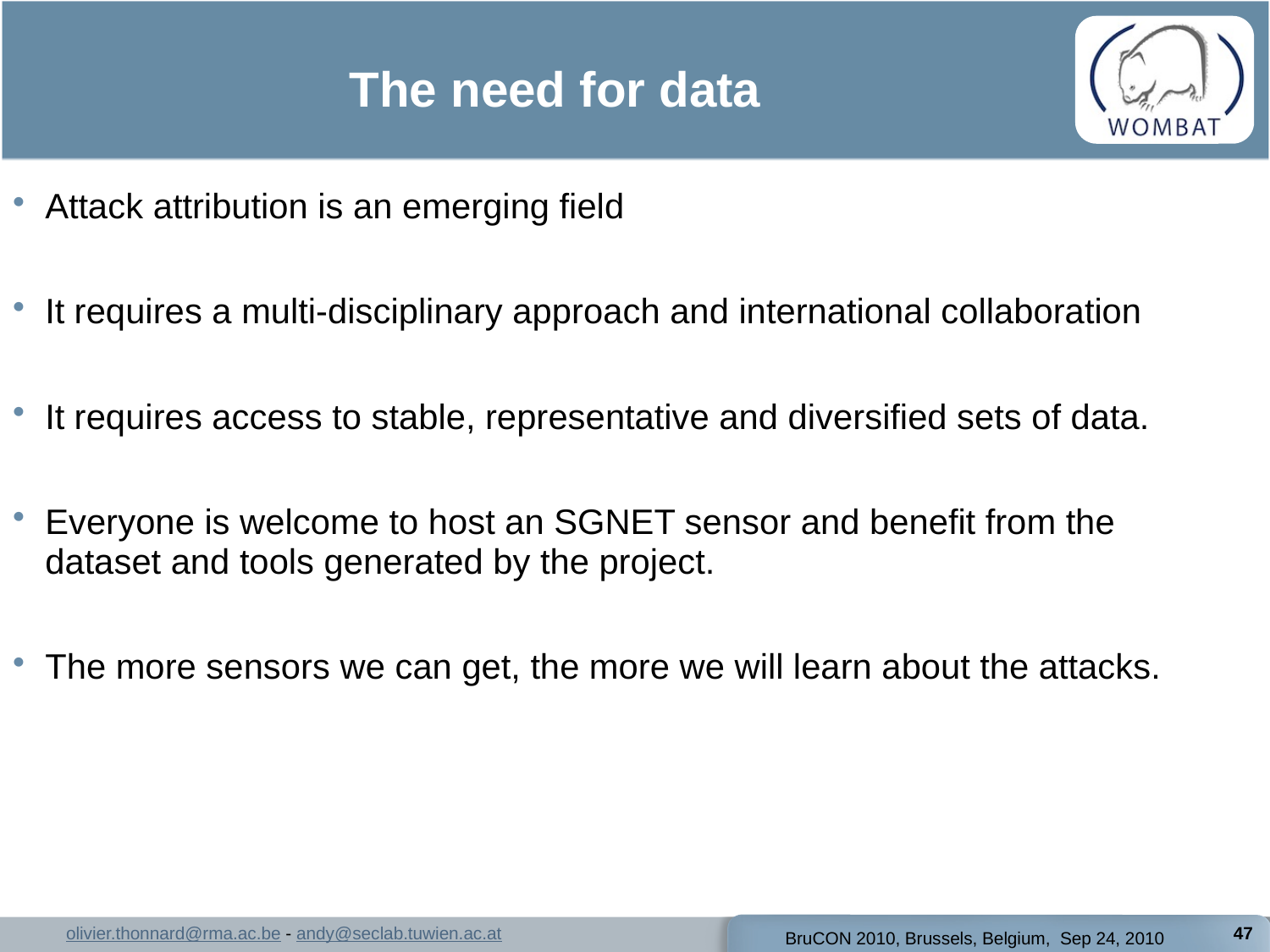

# The need for data
Attack attribution is an emerging field

It requires a multi-disciplinary approach and international collaboration

It requires access to stable, representative and diversified sets of data.

Everyone is welcome to host an SGNET sensor and benefit from the dataset and tools generated by the project.

The more sensors we can get, the more we will learn about the attacks.

47
BruCON 2010, Brussels, Belgium,  Sep 24, 2010